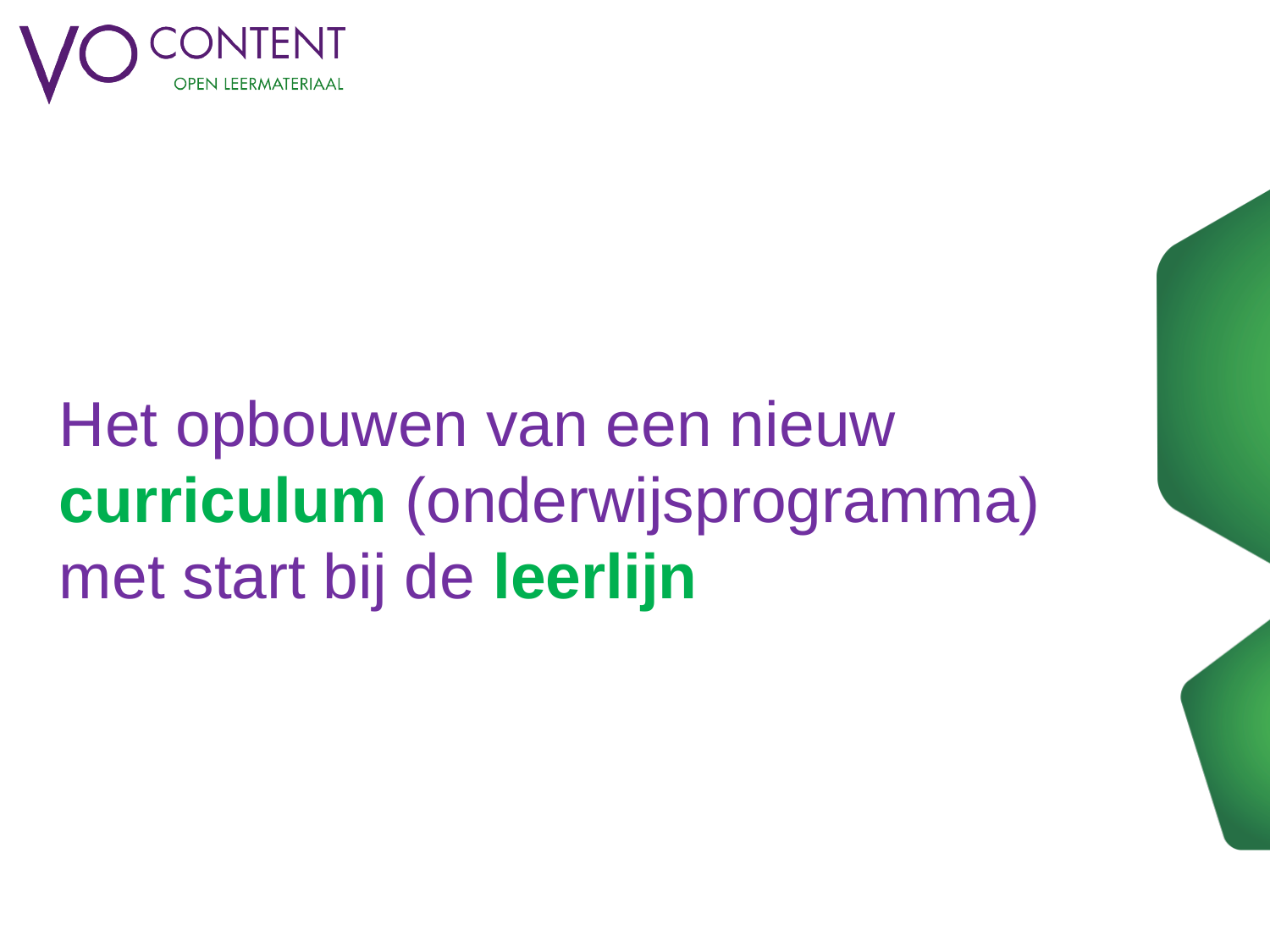

# Het opbouwen van een nieuw curriculum (onderwijsprogramma) met start bij de leerlijn